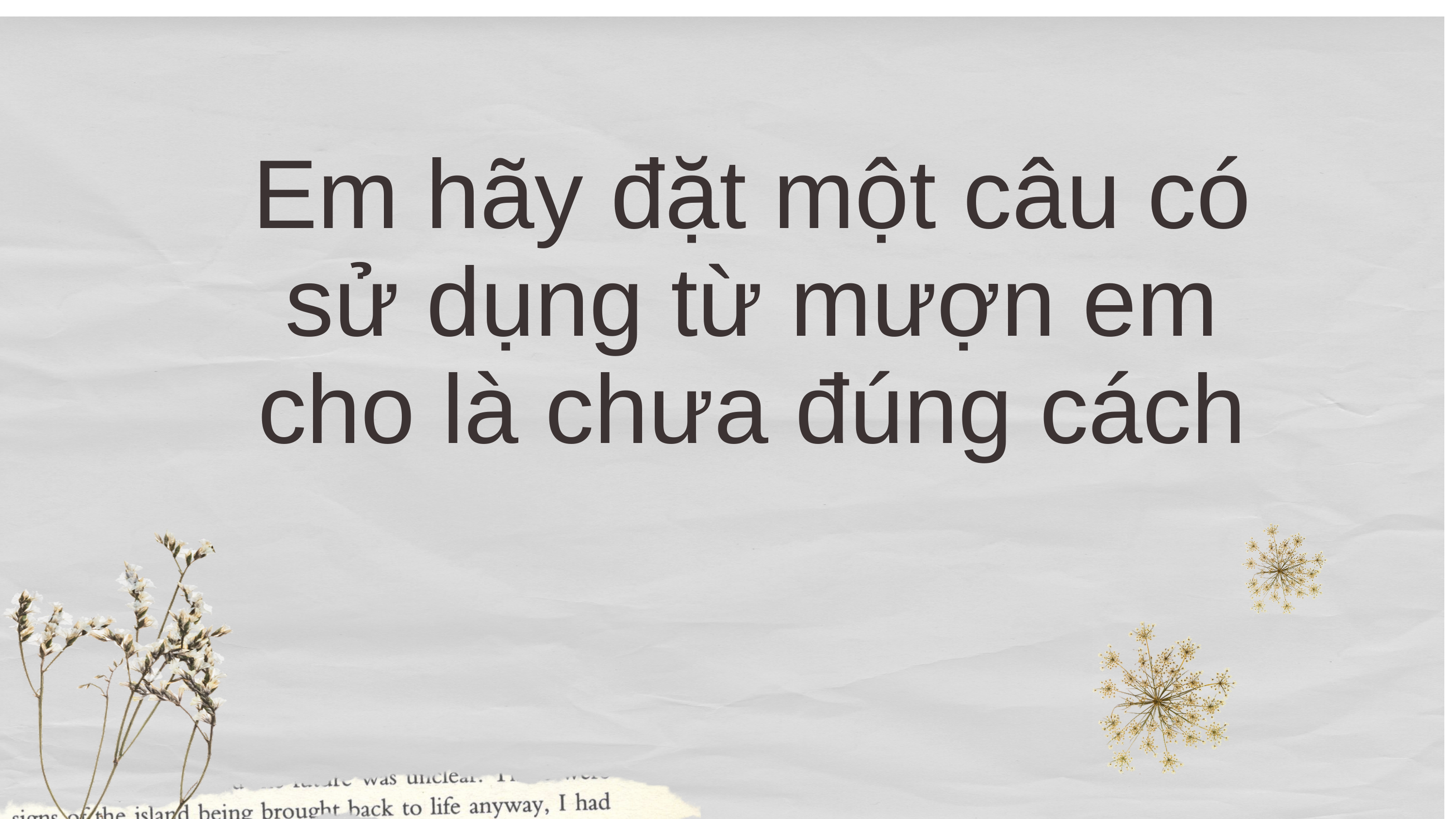

Em hãy đặt một câu có sử dụng từ mượn em cho là chưa đúng cách